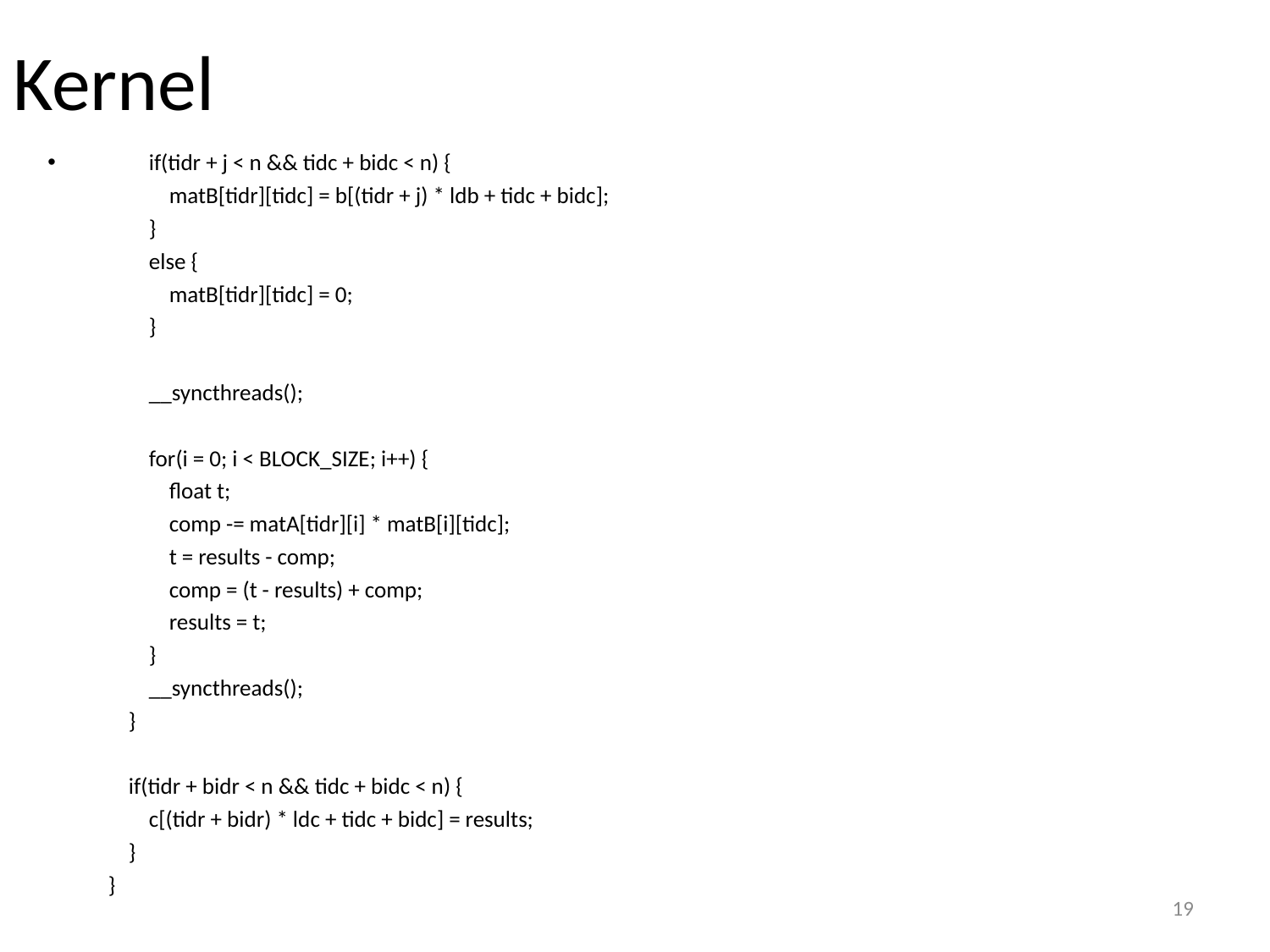

# Kernel
            if(tidr + j < n && tidc + bidc < n) {
                matB[tidr][tidc] = b[(tidr + j) * ldb + tidc + bidc];
            }
            else {
                matB[tidr][tidc] = 0;
            }
            __syncthreads();
            for(i = 0; i < BLOCK_SIZE; i++) {
                float t;
                comp -= matA[tidr][i] * matB[i][tidc];
                t = results - comp;
                comp = (t - results) + comp;
                results = t;
            }
            __syncthreads();
        }
        if(tidr + bidr < n && tidc + bidc < n) {
            c[(tidr + bidr) * ldc + tidc + bidc] = results;
        }
    }
19